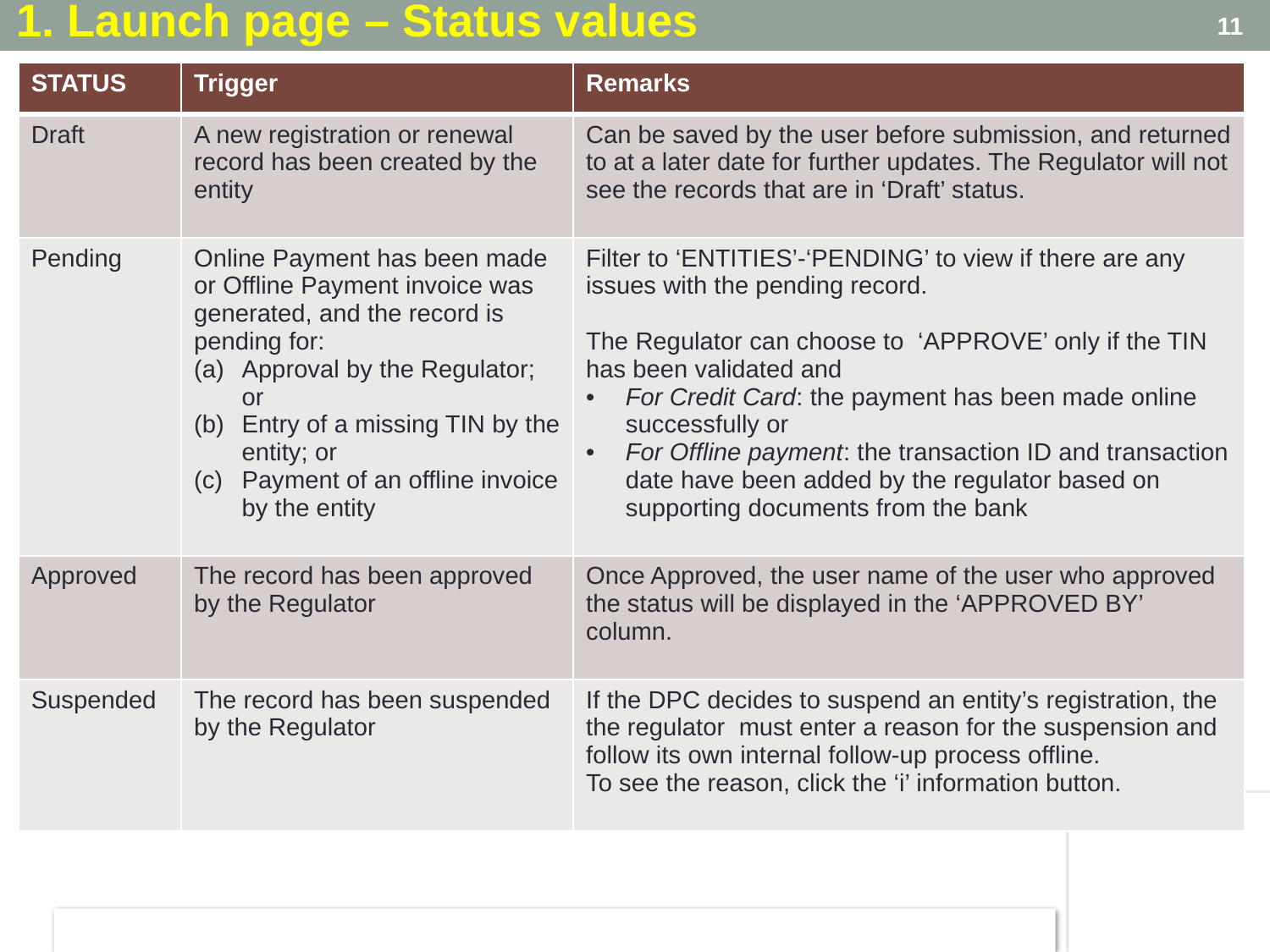

1. Launch page – Status values
11
| STATUS | Trigger | Remarks |
| --- | --- | --- |
| Draft | A new registration or renewal record has been created by the entity | Can be saved by the user before submission, and returned to at a later date for further updates. The Regulator will not see the records that are in ‘Draft’ status. |
| Pending | Online Payment has been made or Offline Payment invoice was generated, and the record is pending for: Approval by the Regulator; or Entry of a missing TIN by the entity; or Payment of an offline invoice by the entity | Filter to ‘ENTITIES’-‘PENDING’ to view if there are any issues with the pending record. The Regulator can choose to ‘APPROVE’ only if the TIN has been validated and For Credit Card: the payment has been made online successfully or For Offline payment: the transaction ID and transaction date have been added by the regulator based on supporting documents from the bank |
| Approved | The record has been approved by the Regulator | Once Approved, the user name of the user who approved the status will be displayed in the ‘APPROVED BY’ column. |
| Suspended | The record has been suspended by the Regulator | If the DPC decides to suspend an entity’s registration, the the regulator must enter a reason for the suspension and follow its own internal follow-up process offline. To see the reason, click the ‘i’ information button. |